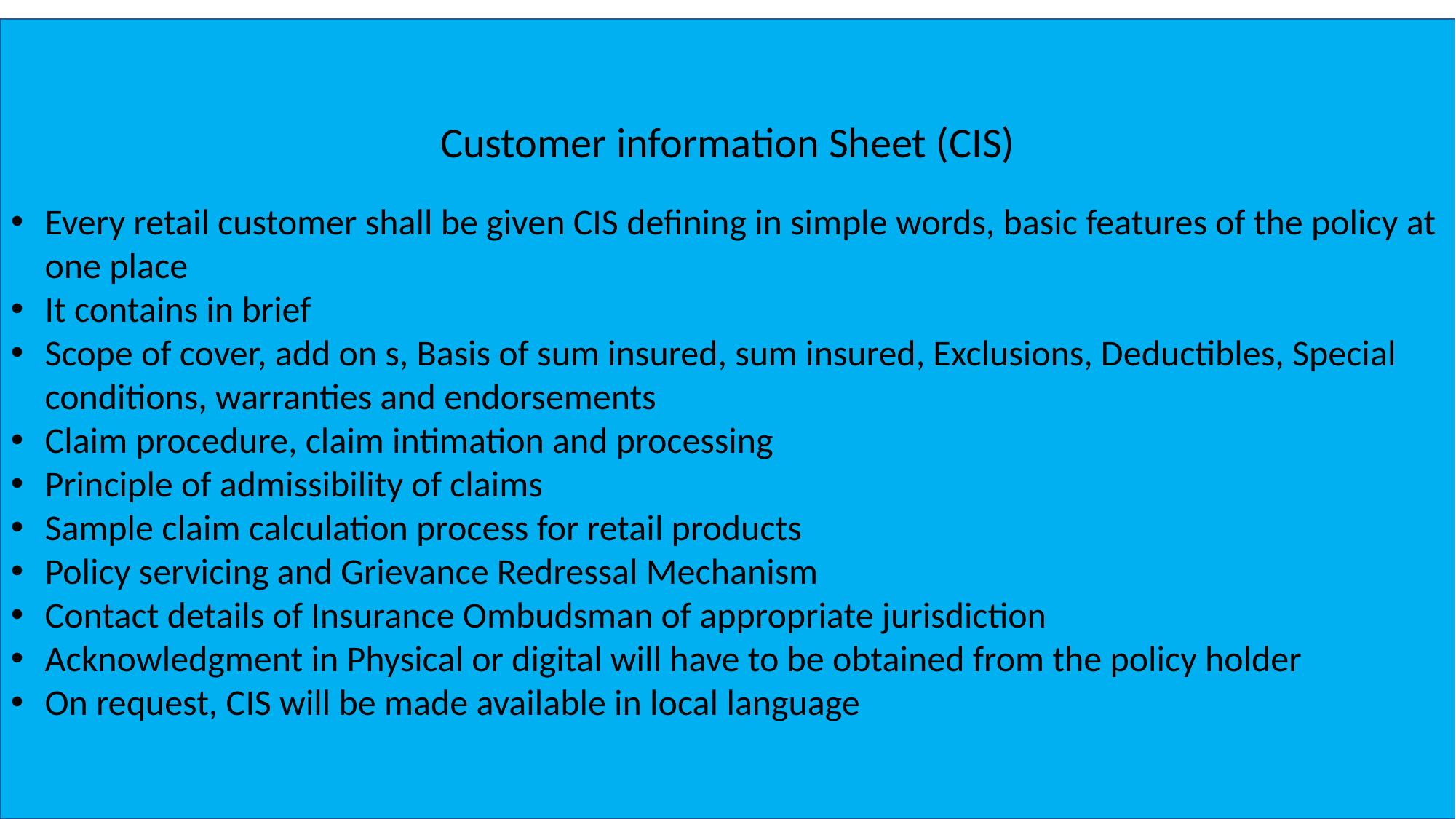

Customer information Sheet (CIS)

Every retail customer shall be given CIS defining in simple words, basic features of the policy at one place
It contains in brief
Scope of cover, add on s, Basis of sum insured, sum insured, Exclusions, Deductibles, Special conditions, warranties and endorsements
Claim procedure, claim intimation and processing
Principle of admissibility of claims
Sample claim calculation process for retail products
Policy servicing and Grievance Redressal Mechanism
Contact details of Insurance Ombudsman of appropriate jurisdiction
Acknowledgment in Physical or digital will have to be obtained from the policy holder
On request, CIS will be made available in local language